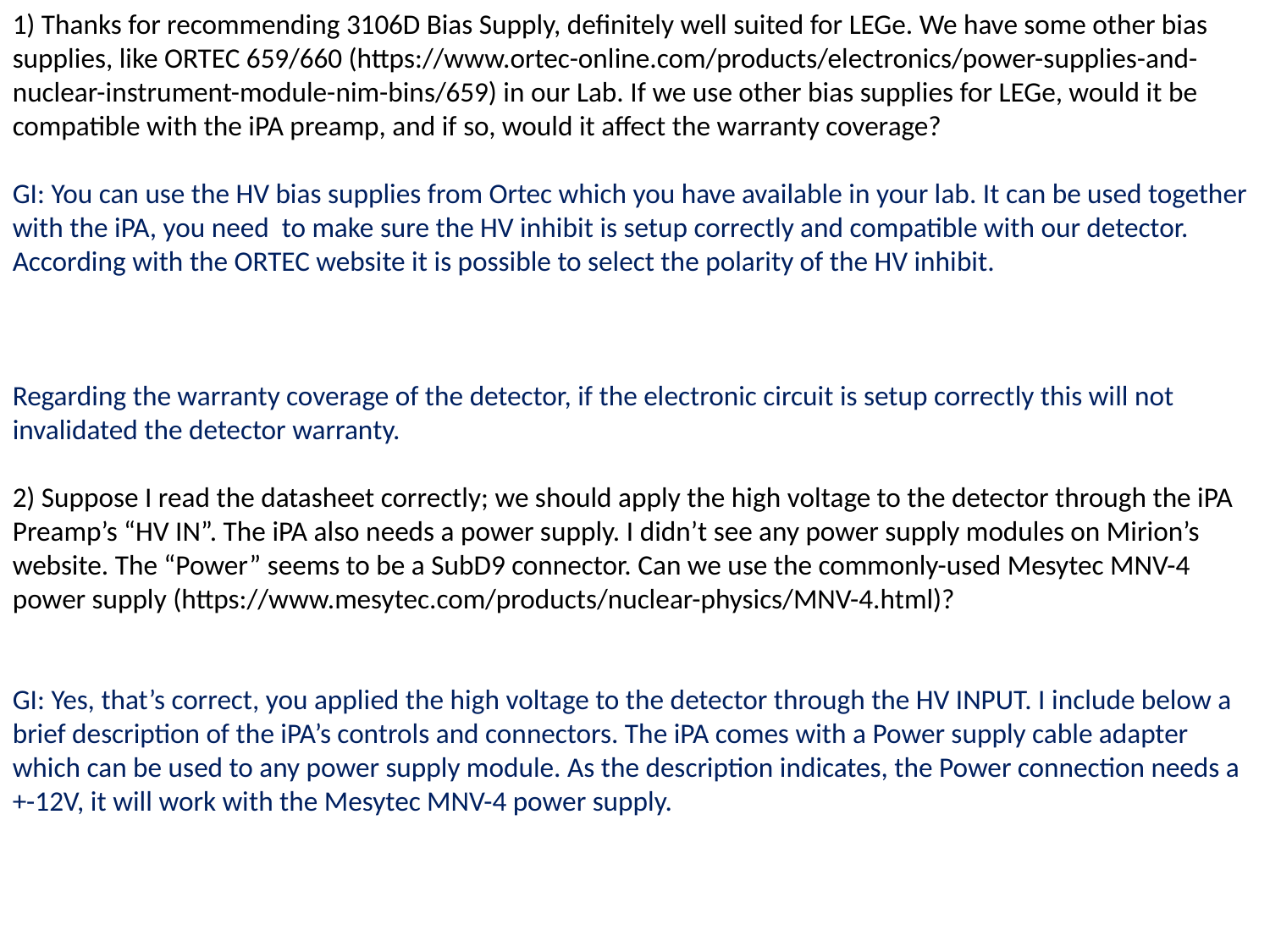

1) Thanks for recommending 3106D Bias Supply, definitely well suited for LEGe. We have some other bias supplies, like ORTEC 659/660 (https://www.ortec-online.com/products/electronics/power-supplies-and-nuclear-instrument-module-nim-bins/659) in our Lab. If we use other bias supplies for LEGe, would it be compatible with the iPA preamp, and if so, would it affect the warranty coverage?

GI: You can use the HV bias supplies from Ortec which you have available in your lab. It can be used together with the iPA, you need  to make sure the HV inhibit is setup correctly and compatible with our detector. According with the ORTEC website it is possible to select the polarity of the HV inhibit.

Regarding the warranty coverage of the detector, if the electronic circuit is setup correctly this will not invalidated the detector warranty.

2) Suppose I read the datasheet correctly; we should apply the high voltage to the detector through the iPA Preamp’s “HV IN”. The iPA also needs a power supply. I didn’t see any power supply modules on Mirion’s website. The “Power” seems to be a SubD9 connector. Can we use the commonly-used Mesytec MNV-4 power supply (https://www.mesytec.com/products/nuclear-physics/MNV-4.html)?

GI: Yes, that’s correct, you applied the high voltage to the detector through the HV INPUT. I include below a brief description of the iPA’s controls and connectors. The iPA comes with a Power supply cable adapter which can be used to any power supply module. As the description indicates, the Power connection needs a +-12V, it will work with the Mesytec MNV-4 power supply.